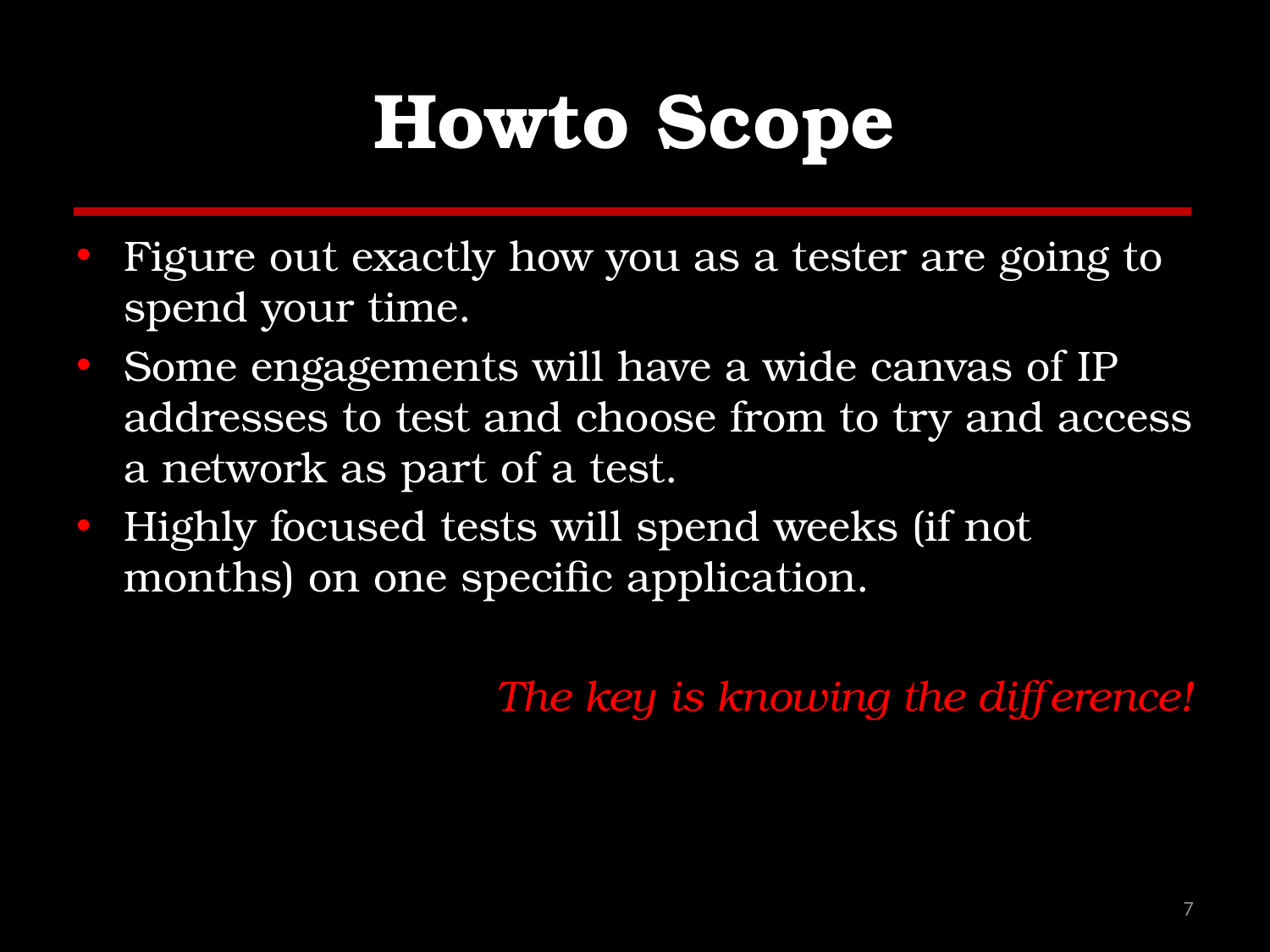

# Howto Scope
Figure out exactly how you as a tester are going to spend your time.
Some engagements will have a wide canvas of IP addresses to test and choose from to try and access a network as part of a test.
Highly focused tests will spend weeks (if not months) on one specific application.

The key is knowing the difference!
7